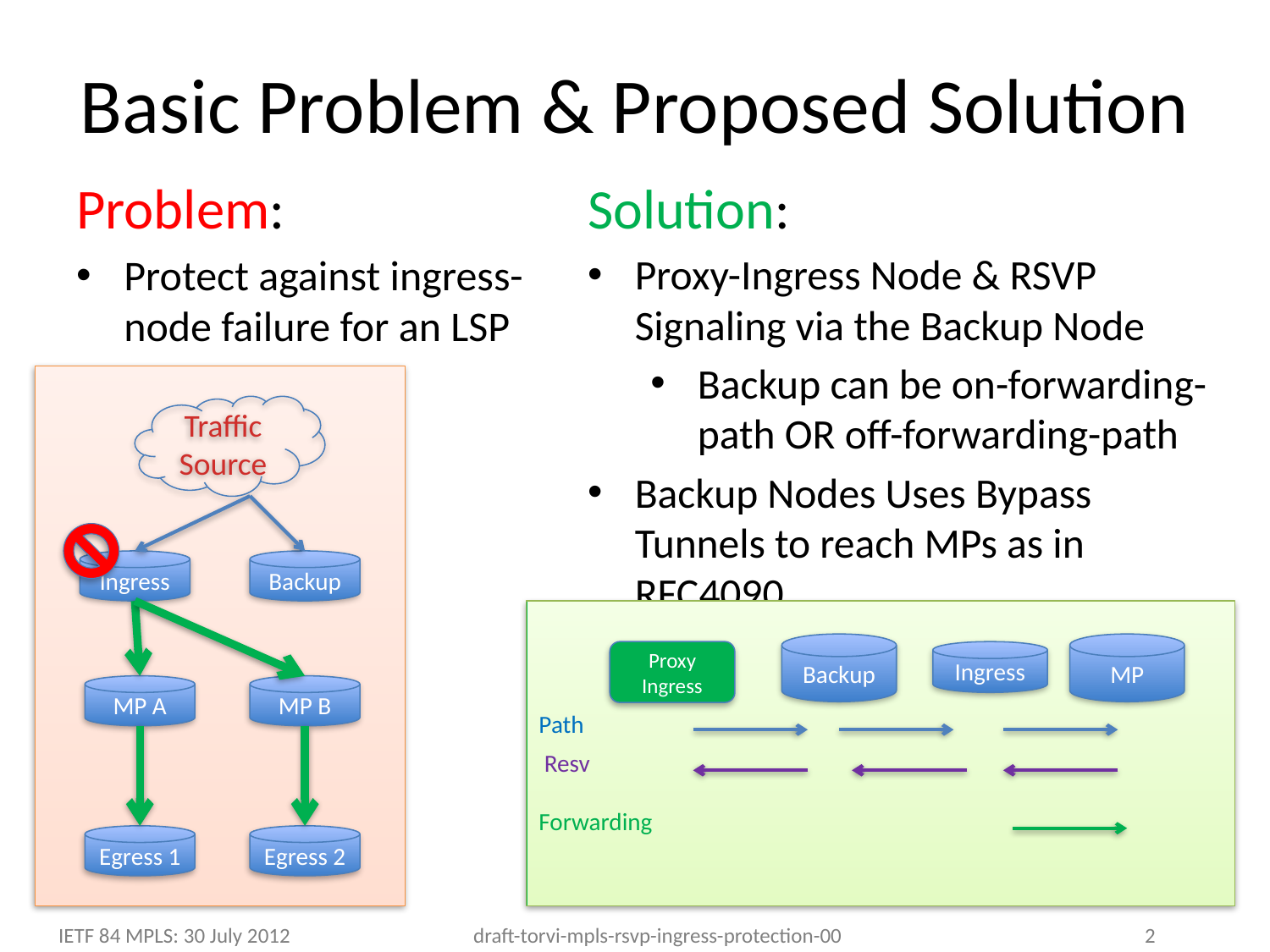

# Basic Problem & Proposed Solution
Problem:
Protect against ingress-node failure for an LSP
Solution:
Proxy-Ingress Node & RSVP Signaling via the Backup Node
Backup can be on-forwarding-path OR off-forwarding-path
Backup Nodes Uses Bypass Tunnels to reach MPs as in RFC4090.

Traffic Source

Ingress
Backup
MP A
MP B
Egress 1
Egress 2

Backup
MP
Proxy
Ingress
Ingress
Path
 Resv
Forwarding